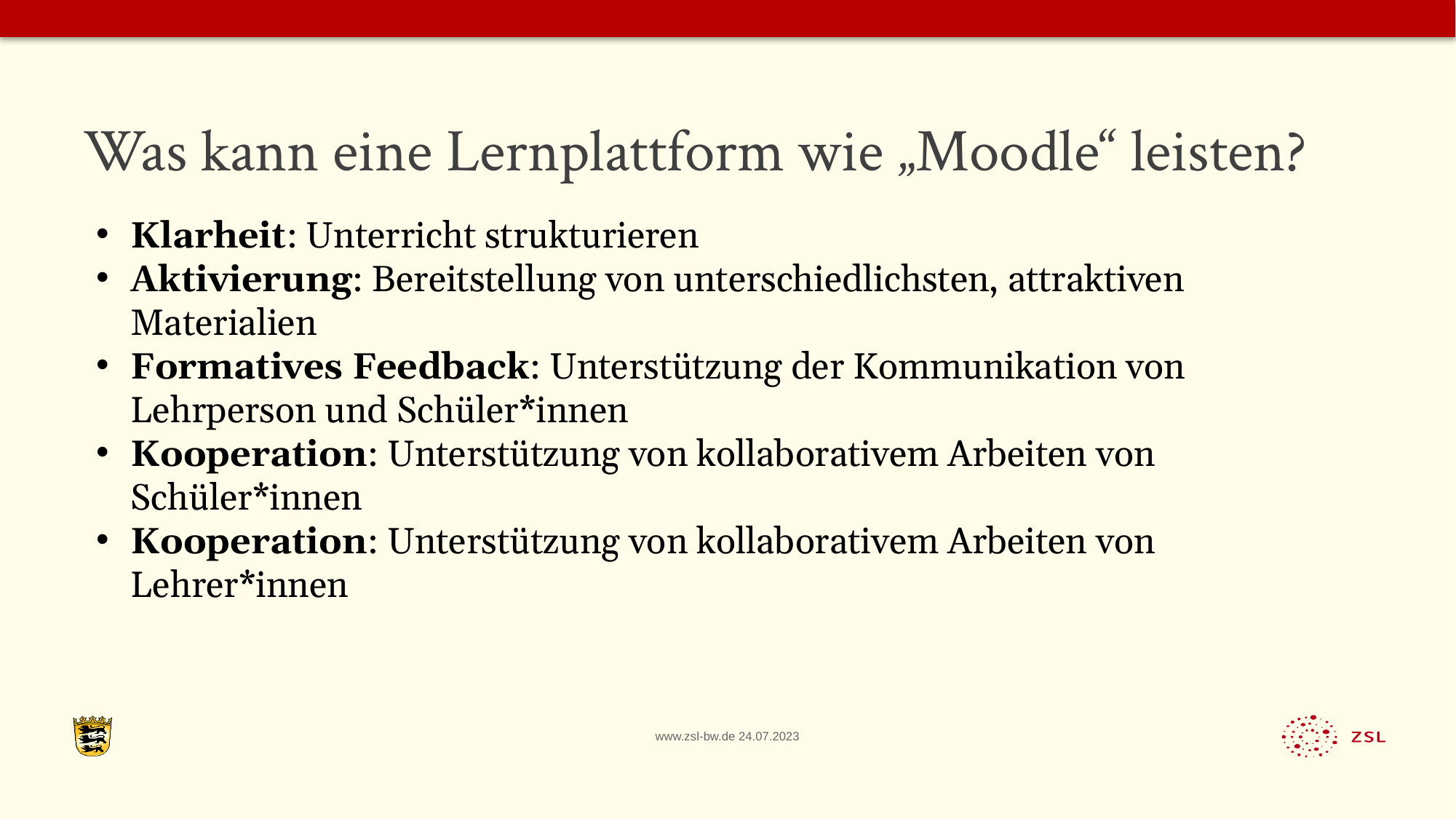

# Was kann eine Lernplattform wie „Moodle“ leisten?
Klarheit: Unterricht strukturieren
Aktivierung: Bereitstellung von unterschiedlichsten, attraktiven Materialien
Formatives Feedback: Unterstützung der Kommunikation von Lehrperson und Schüler*innen
Kooperation: Unterstützung von kollaborativem Arbeiten von Schüler*innen
Kooperation: Unterstützung von kollaborativem Arbeiten von Lehrer*innen